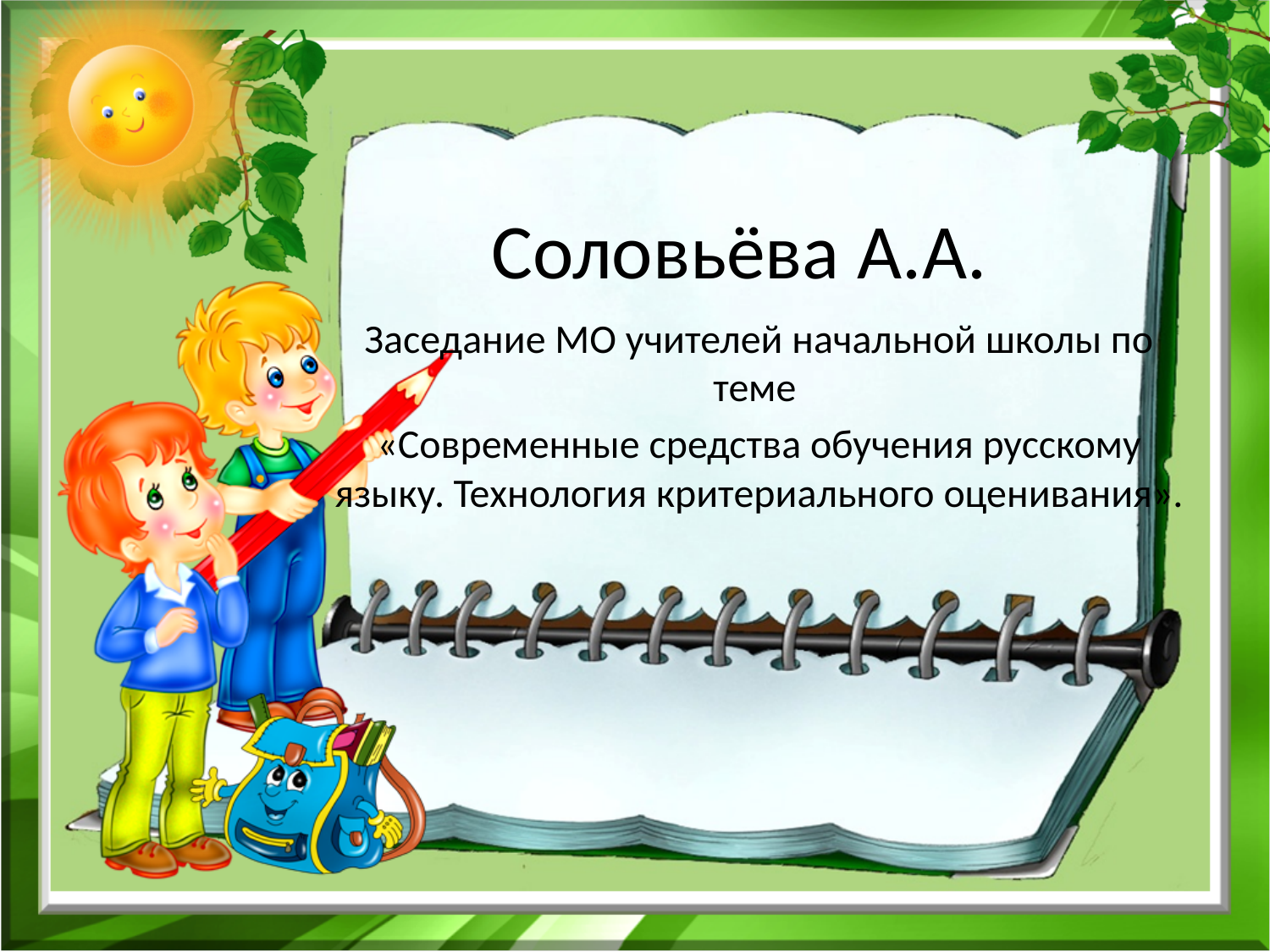

# Соловьёва А.А.
Заседание МО учителей начальной школы по теме
«Современные средства обучения русскому языку. Технология критериального оценивания».